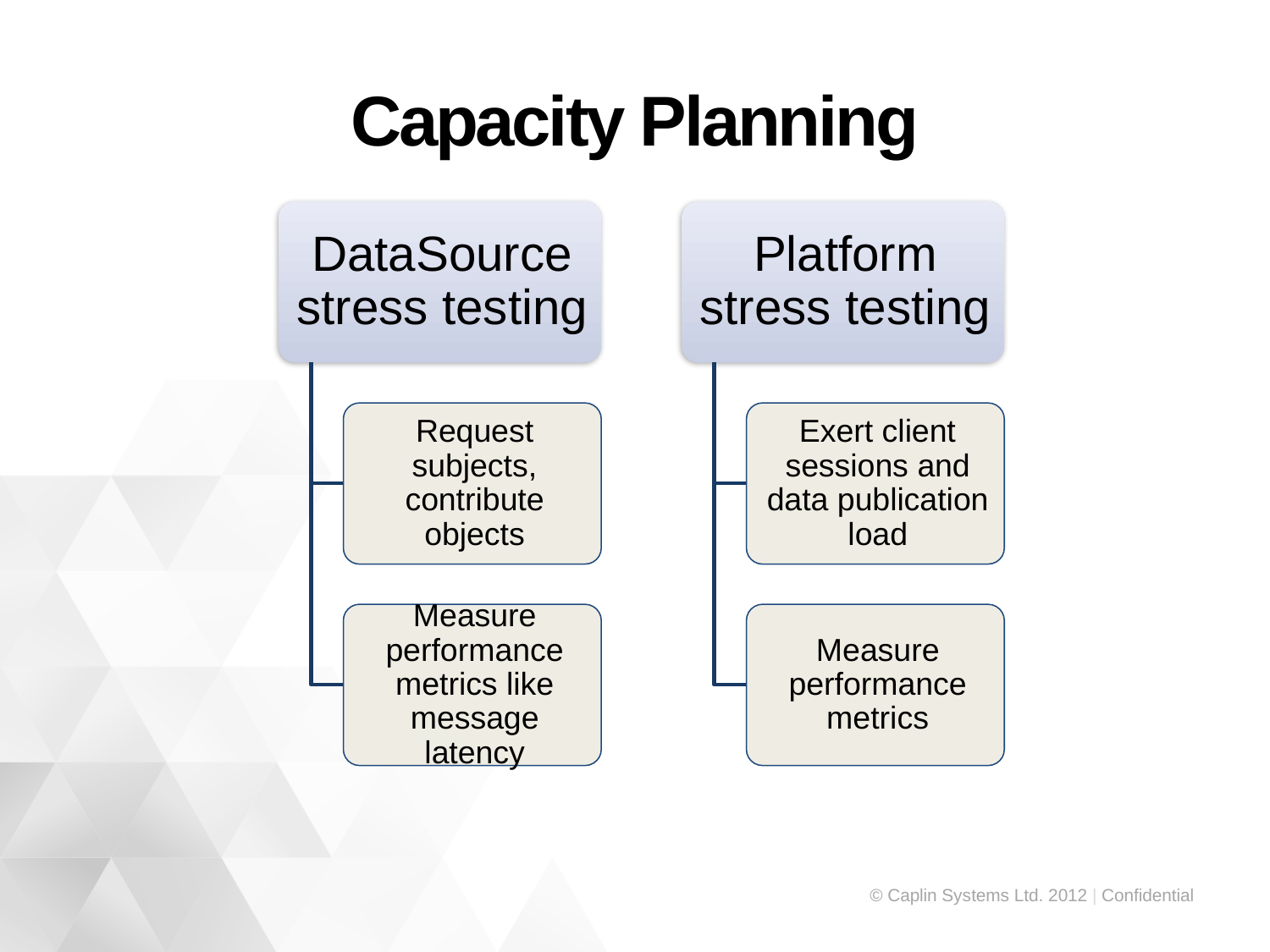

# Capacity Planning
DataSource stress testing
Request subjects, contribute objects
Measure performance metrics like message latency
Platform stress testing
Exert client sessions and data publication load
Measure performance metrics